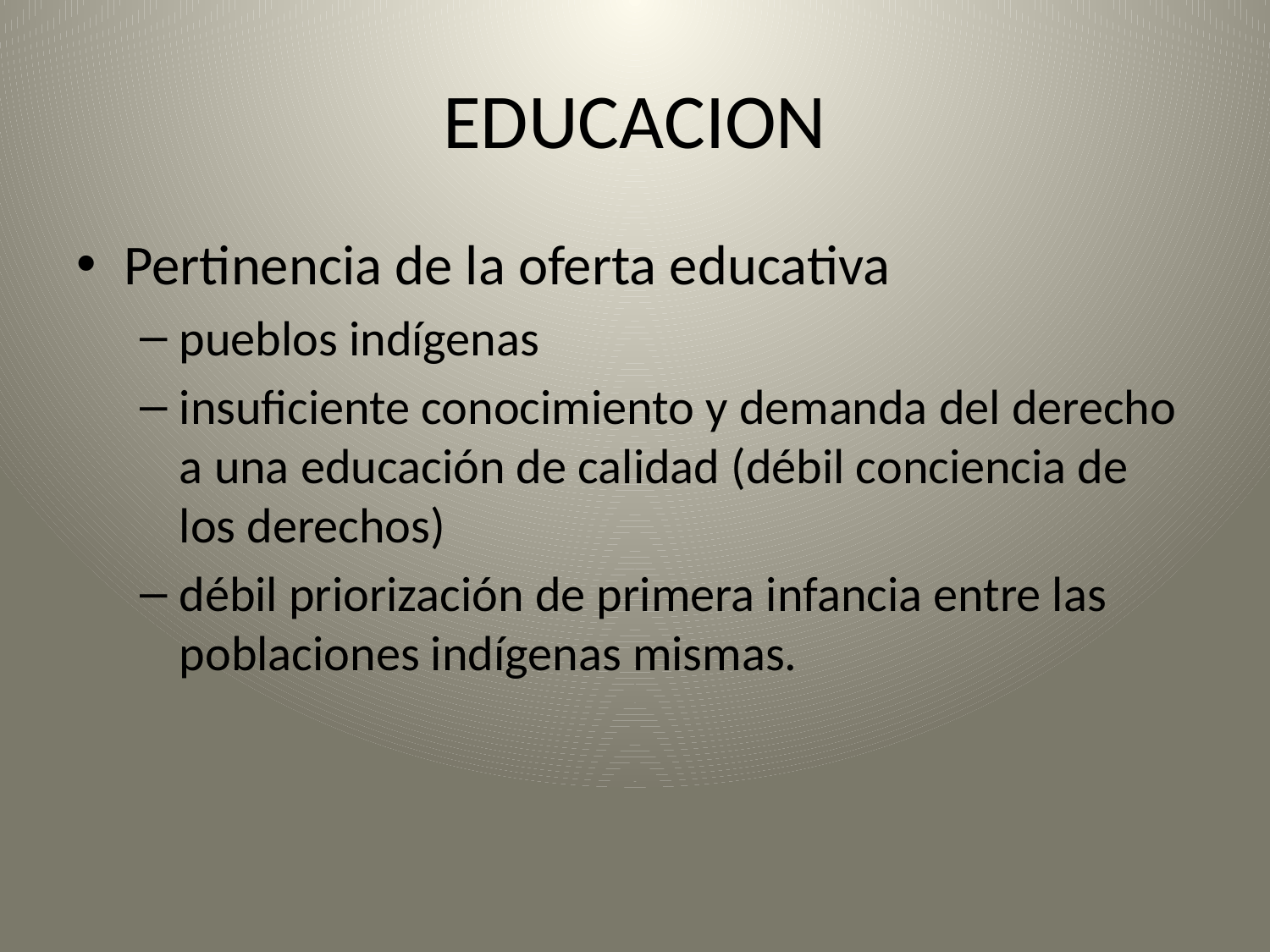

# EDUCACION
Pertinencia de la oferta educativa
pueblos indígenas
insuficiente conocimiento y demanda del derecho a una educación de calidad (débil conciencia de los derechos)
débil priorización de primera infancia entre las poblaciones indígenas mismas.